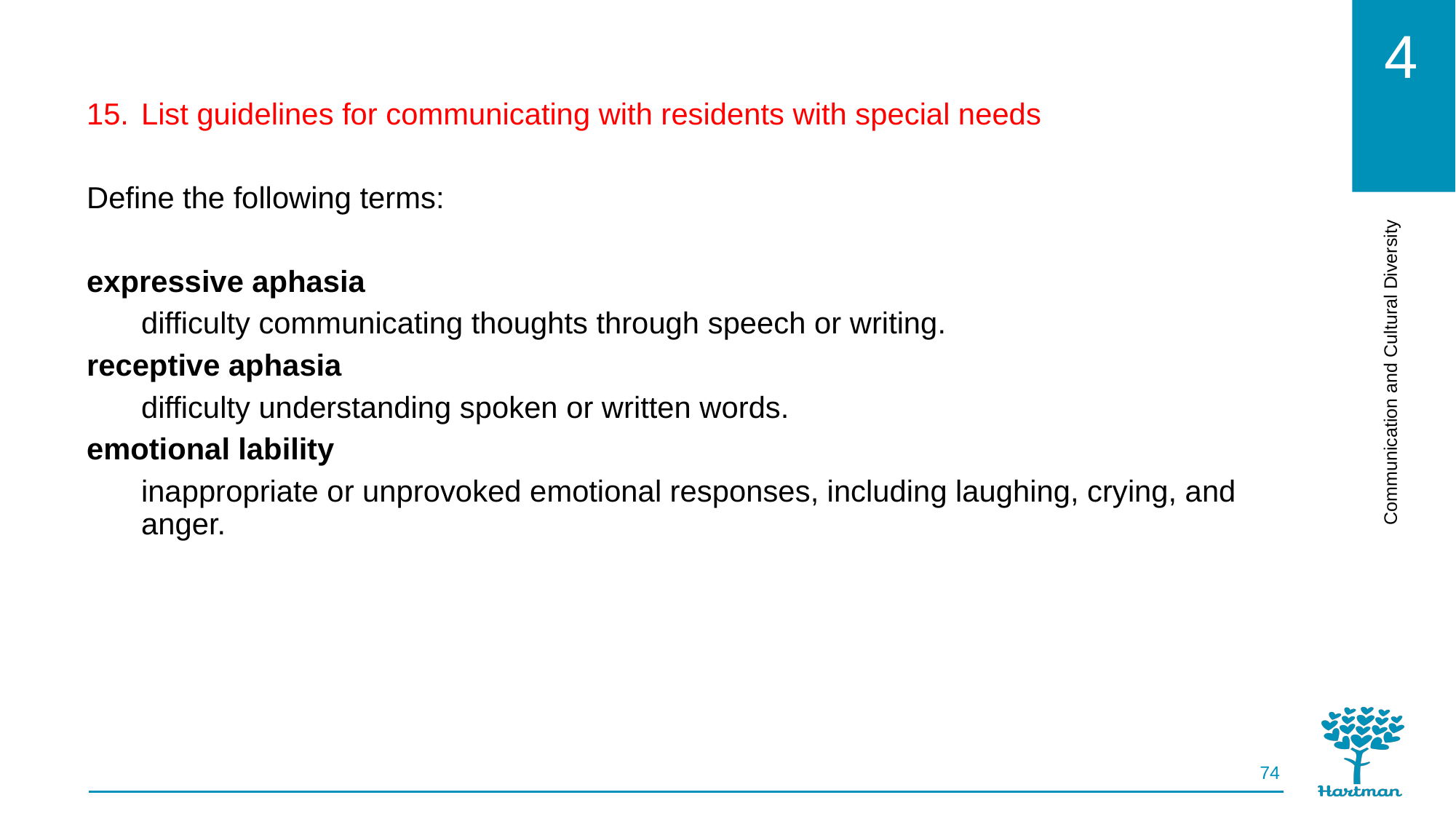

List guidelines for communicating with residents with special needs

Define the following terms:

expressive aphasia
difficulty communicating thoughts through speech or writing.
receptive aphasia
difficulty understanding spoken or written words.
emotional lability
inappropriate or unprovoked emotional responses, including laughing, crying, and anger.

74